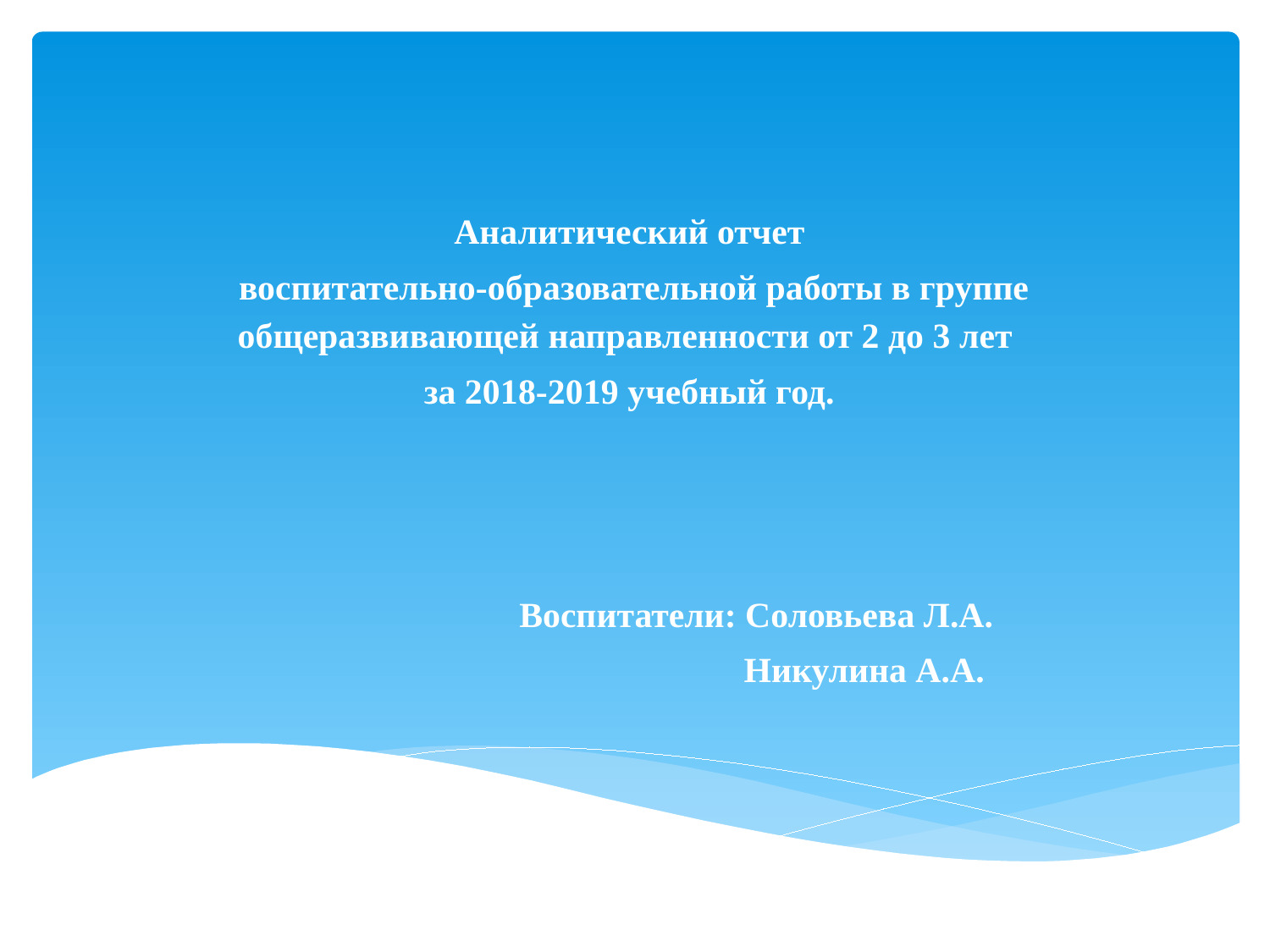

Аналитический отчет
 воспитательно-образовательной работы в группе общеразвивающей направленности от 2 до 3 лет
за 2018-2019 учебный год.

		Воспитатели: Соловьева Л.А.
	        		          Никулина А.А.